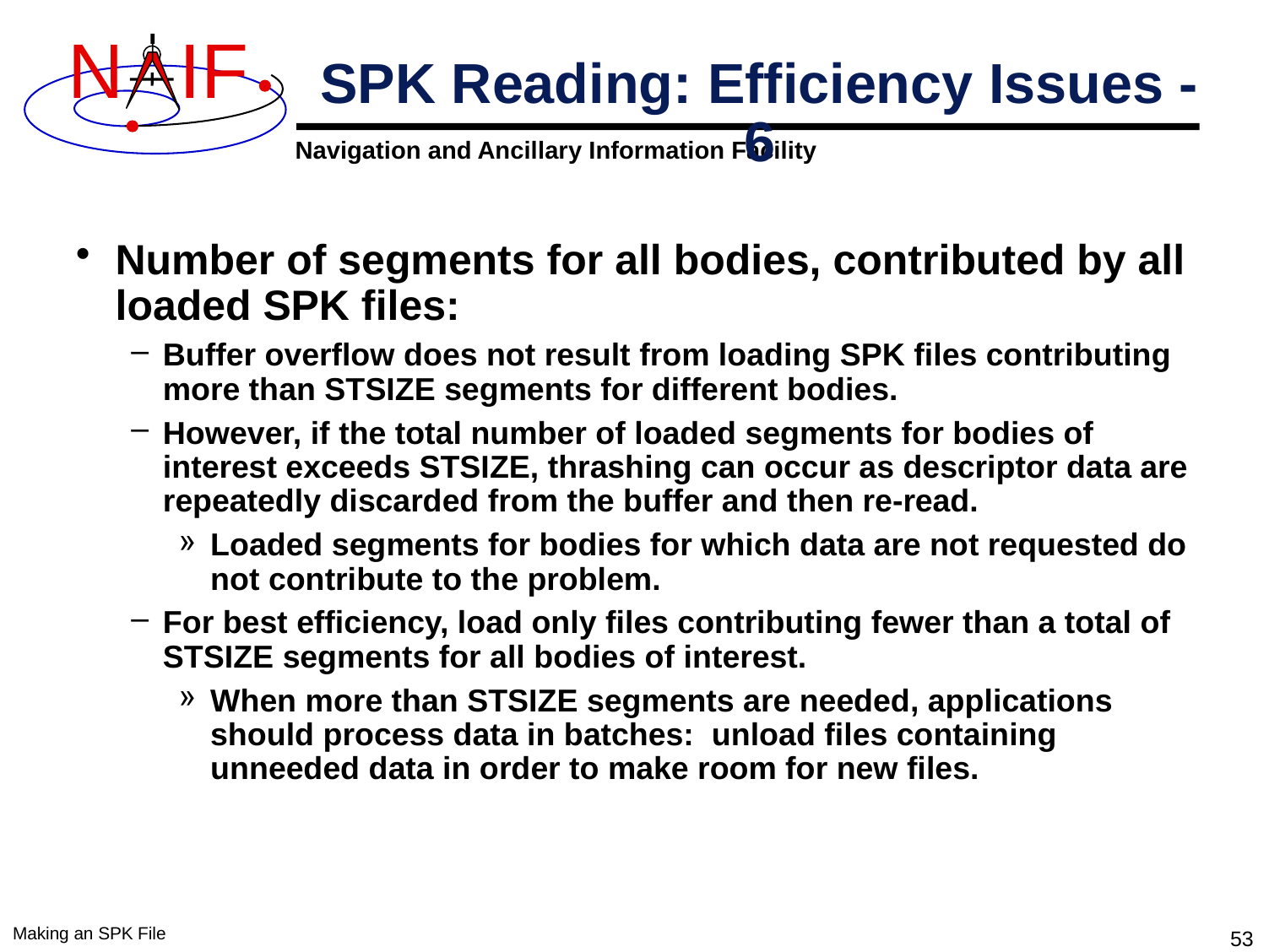

# SPK Reading: Efficiency Issues - 6
Number of segments for all bodies, contributed by all loaded SPK files:
Buffer overflow does not result from loading SPK files contributing more than STSIZE segments for different bodies.
However, if the total number of loaded segments for bodies of interest exceeds STSIZE, thrashing can occur as descriptor data are repeatedly discarded from the buffer and then re-read.
Loaded segments for bodies for which data are not requested do not contribute to the problem.
For best efficiency, load only files contributing fewer than a total of STSIZE segments for all bodies of interest.
When more than STSIZE segments are needed, applications should process data in batches:  unload files containing unneeded data in order to make room for new files.
Making an SPK File
53